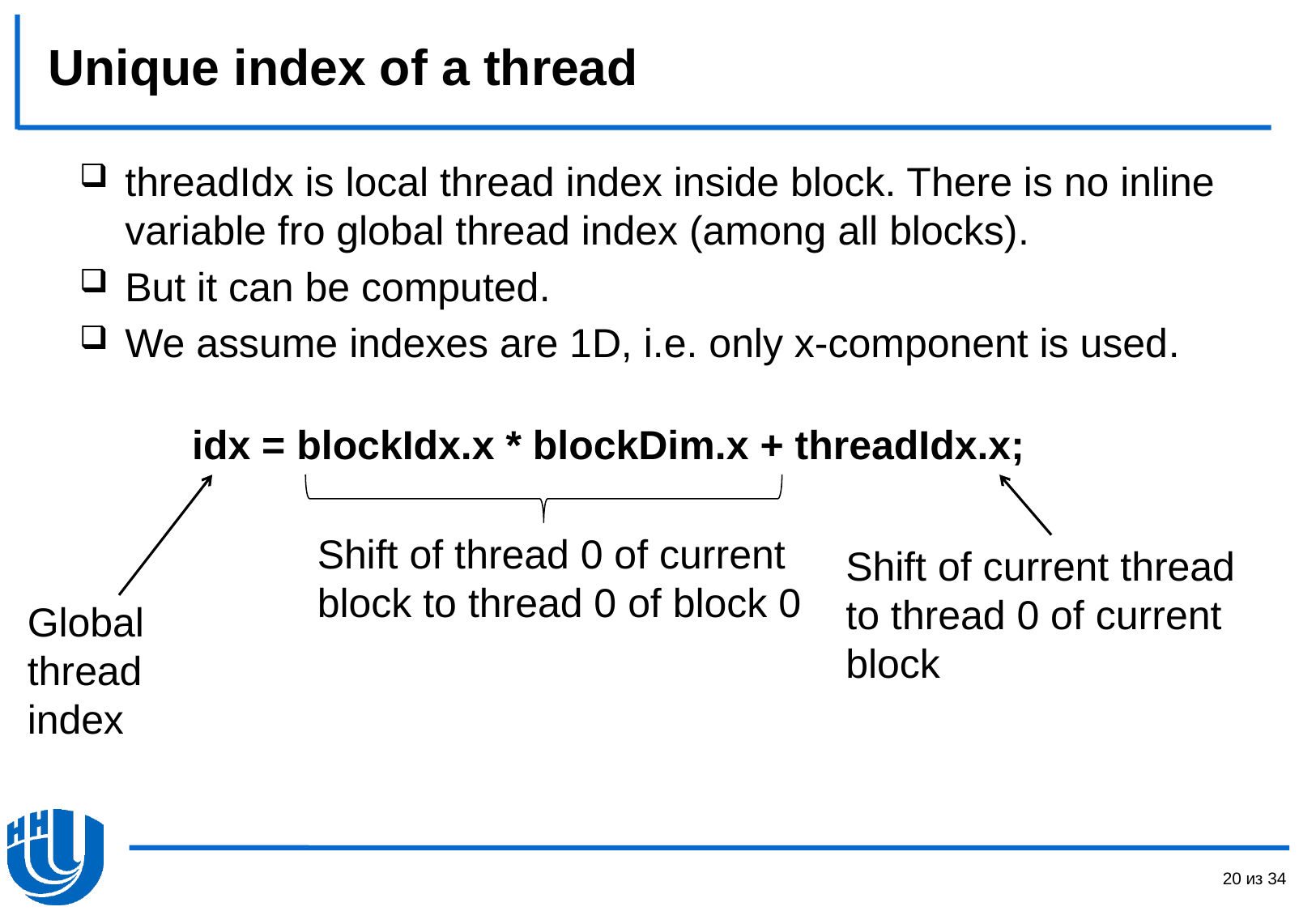

# Unique index of a thread
threadIdx is local thread index inside block. There is no inline variable fro global thread index (among all blocks).
But it can be computed.
We assume indexes are 1D, i.e. only x-component is used.

idx = blockIdx.x * blockDim.x + threadIdx.x;
Shift of thread 0 of current block to thread 0 of block 0
Shift of current thread to thread 0 of current block
Global thread index
20